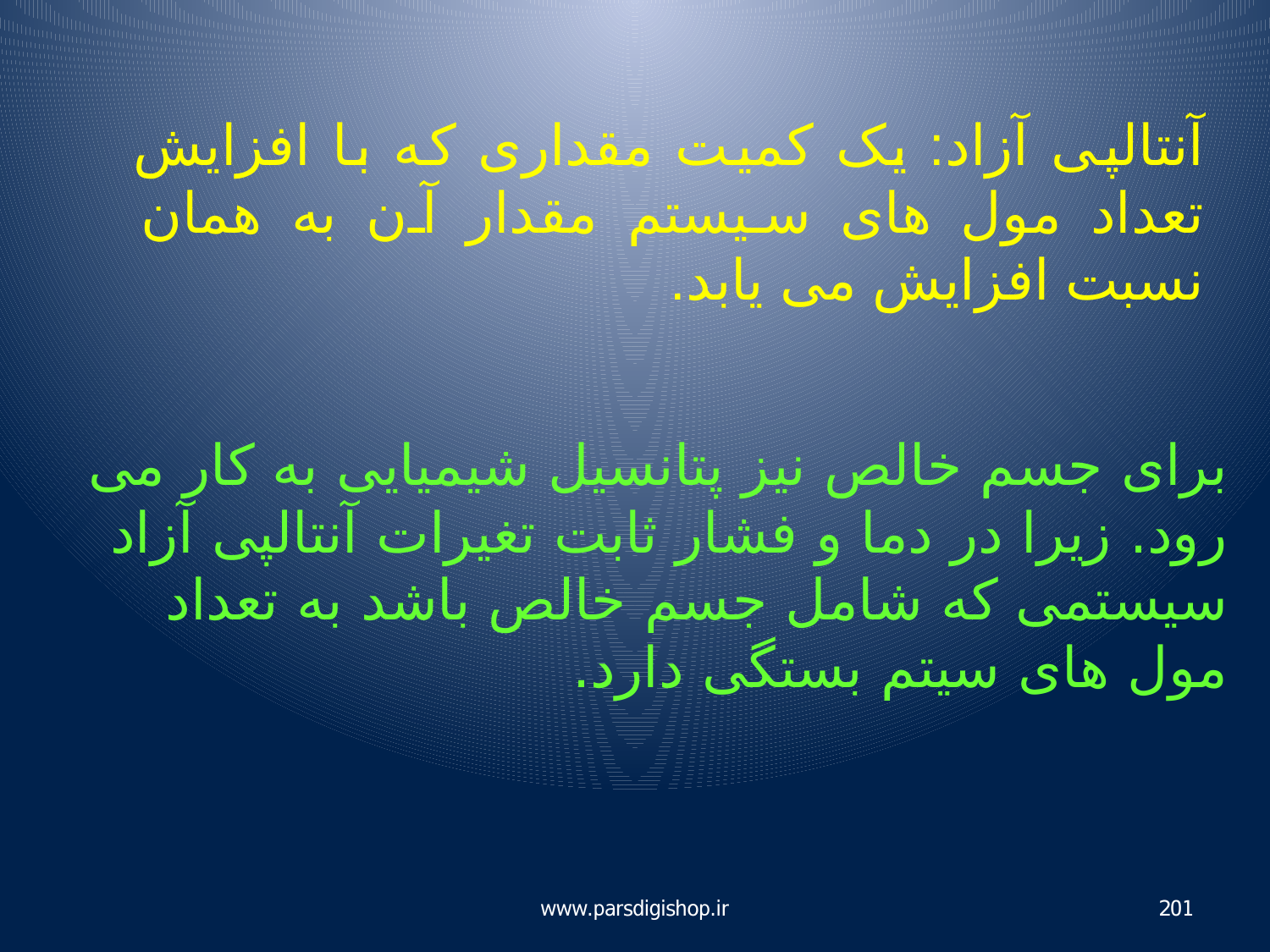

آنتالپی آزاد: یک کمیت مقداری که با افزایش تعداد مول های سیستم مقدار آن به همان نسبت افزایش می یابد.
برای جسم خالص نیز پتانسیل شیمیایی به کار می رود. زیرا در دما و فشار ثابت تغیرات آنتالپی آزاد سیستمی که شامل جسم خالص باشد به تعداد مول های سیتم بستگی دارد.
www.parsdigishop.ir
201